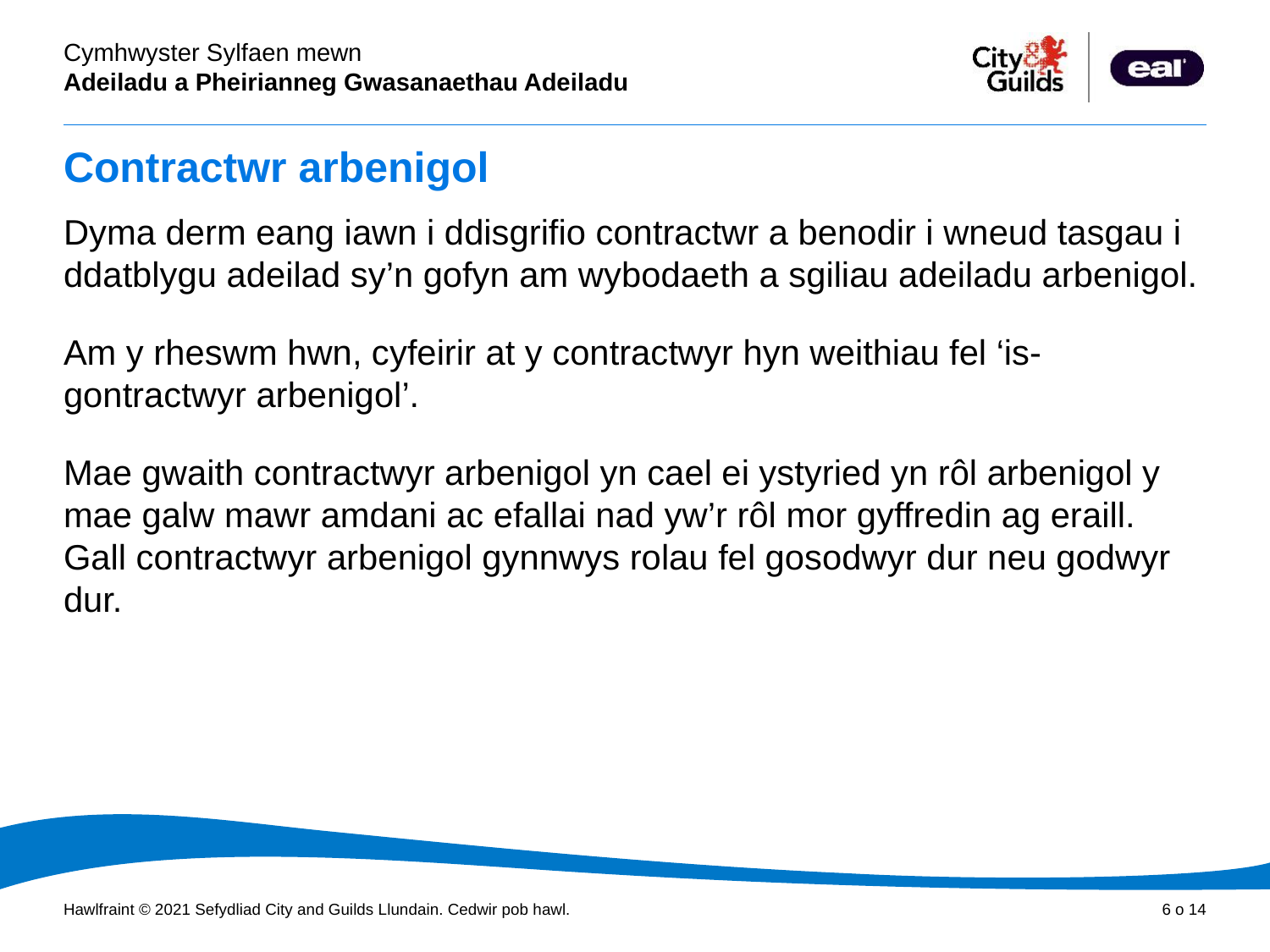

# Contractwr arbenigol
Dyma derm eang iawn i ddisgrifio contractwr a benodir i wneud tasgau i ddatblygu adeilad sy’n gofyn am wybodaeth a sgiliau adeiladu arbenigol.
Am y rheswm hwn, cyfeirir at y contractwyr hyn weithiau fel ‘is-gontractwyr arbenigol’.
Mae gwaith contractwyr arbenigol yn cael ei ystyried yn rôl arbenigol y mae galw mawr amdani ac efallai nad yw’r rôl mor gyffredin ag eraill. Gall contractwyr arbenigol gynnwys rolau fel gosodwyr dur neu godwyr dur.